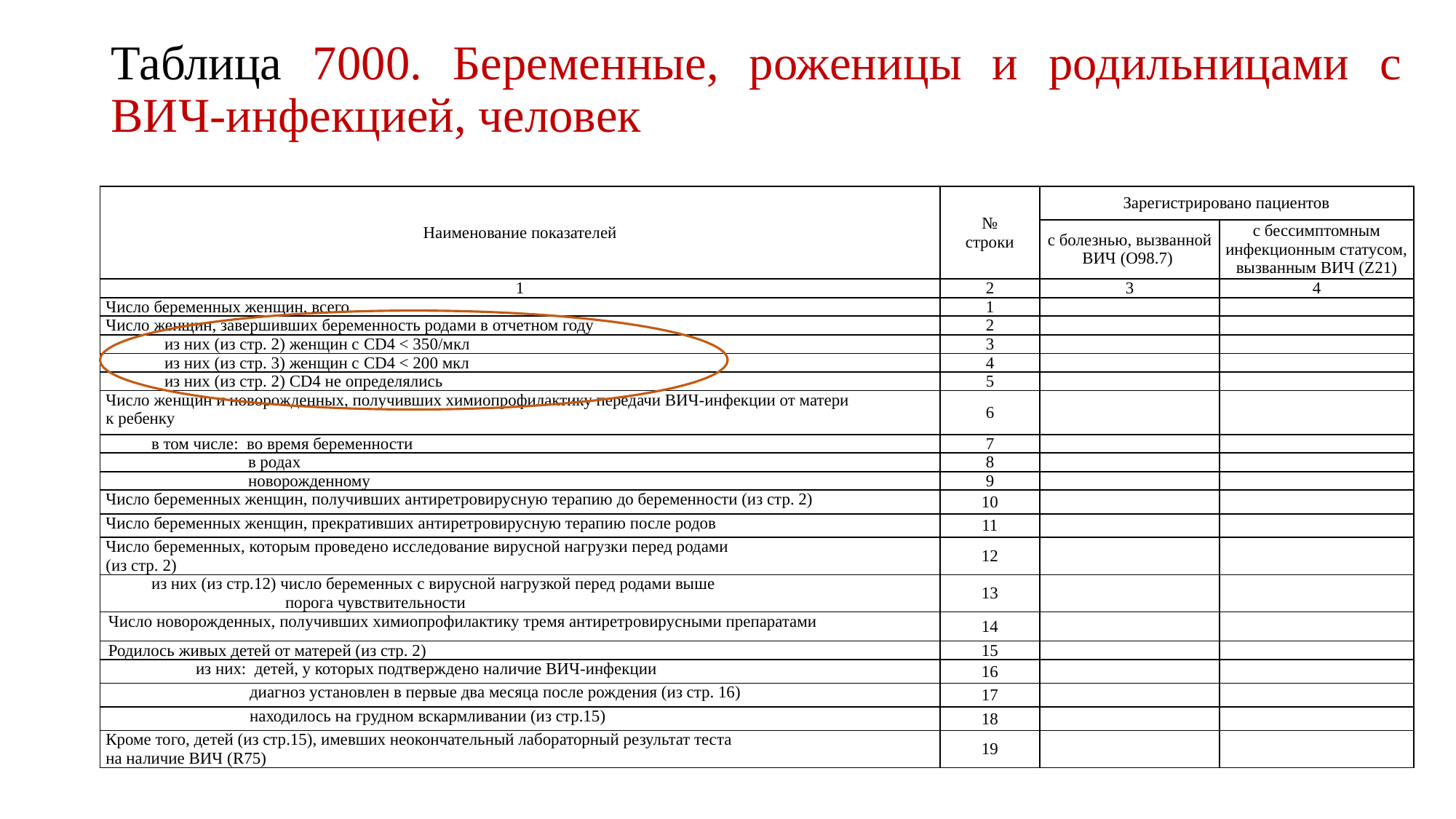

# Таблица 7000. Беременные, роженицы и родильницами с ВИЧ-инфекцией, человек
| Наименование показателей | № строки | Зарегистрировано пациентов |  |
| --- | --- | --- | --- |
|  |  | с болезнью, вызванной ВИЧ (О98.7) | с бессимптомным инфекционным статусом, вызванным ВИЧ (Z21) |
| 1 | 2 | 3 | 4 |
| Число беременных женщин, всего | 1 |  |  |
| Число женщин, завершивших беременность родами в отчетном году | 2 |  |  |
| из них (из стр. 2) женщин с CD4 < 350/мкл | 3 |  |  |
| из них (из стр. 3) женщин с CD4 < 200 мкл | 4 |  |  |
| из них (из стр. 2) CD4 не определялись | 5 |  |  |
| Число женщин и новорожденных, получивших химиопрофилактику передачи ВИЧ-инфекции от матери к ребенку | 6 |  |  |
| в том числе: во время беременности | 7 |  |  |
| в родах | 8 |  |  |
| новорожденному | 9 |  |  |
| Число беременных женщин, получивших антиретровирусную терапию до беременности (из стр. 2) | 10 |  |  |
| Число беременных женщин, прекративших антиретровирусную терапию после родов | 11 |  |  |
| Число беременных, которым проведено исследование вирусной нагрузки перед родами (из стр. 2) | 12 |  |  |
| из них (из стр.12) число беременных с вирусной нагрузкой перед родами выше порога чувствительности | 13 |  |  |
| Число новорожденных, получивших химиопрофилактику тремя антиретровирусными препаратами | 14 |  |  |
| Родилось живых детей от матерей (из стр. 2) | 15 |  |  |
| из них: детей, у которых подтверждено наличие ВИЧ-инфекции | 16 |  |  |
| диагноз установлен в первые два месяца после рождения (из стр. 16) | 17 |  |  |
| находилось на грудном вскармливании (из стр.15) | 18 |  |  |
| Кроме того, детей (из стр.15), имевших неокончательный лабораторный результат теста на наличие ВИЧ (R75) | 19 |  |  |